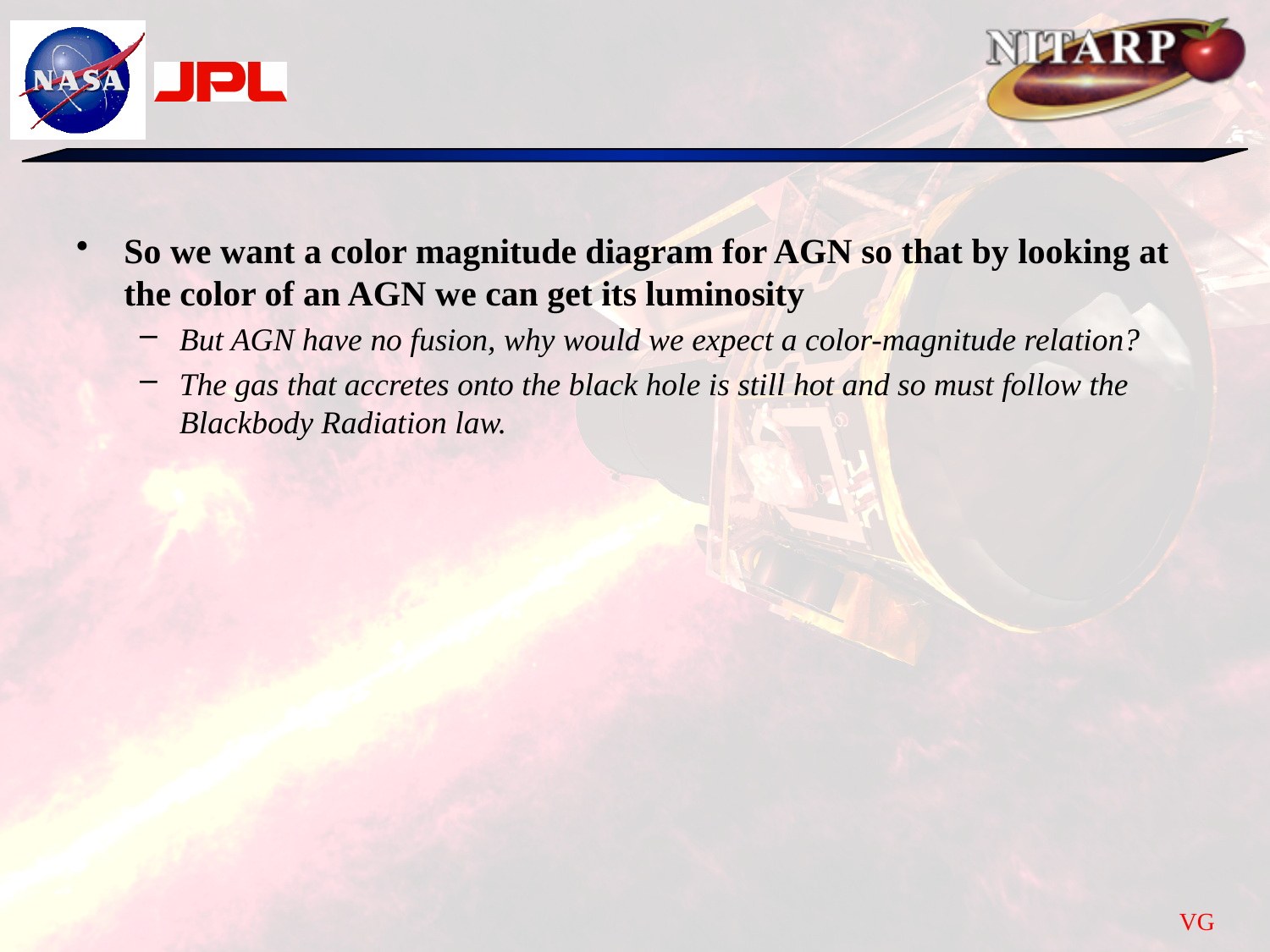

#
So we want a color magnitude diagram for AGN so that by looking at the color of an AGN we can get its luminosity
But AGN have no fusion, why would we expect a color-magnitude relation?
The gas that accretes onto the black hole is still hot and so must follow the Blackbody Radiation law.

VG